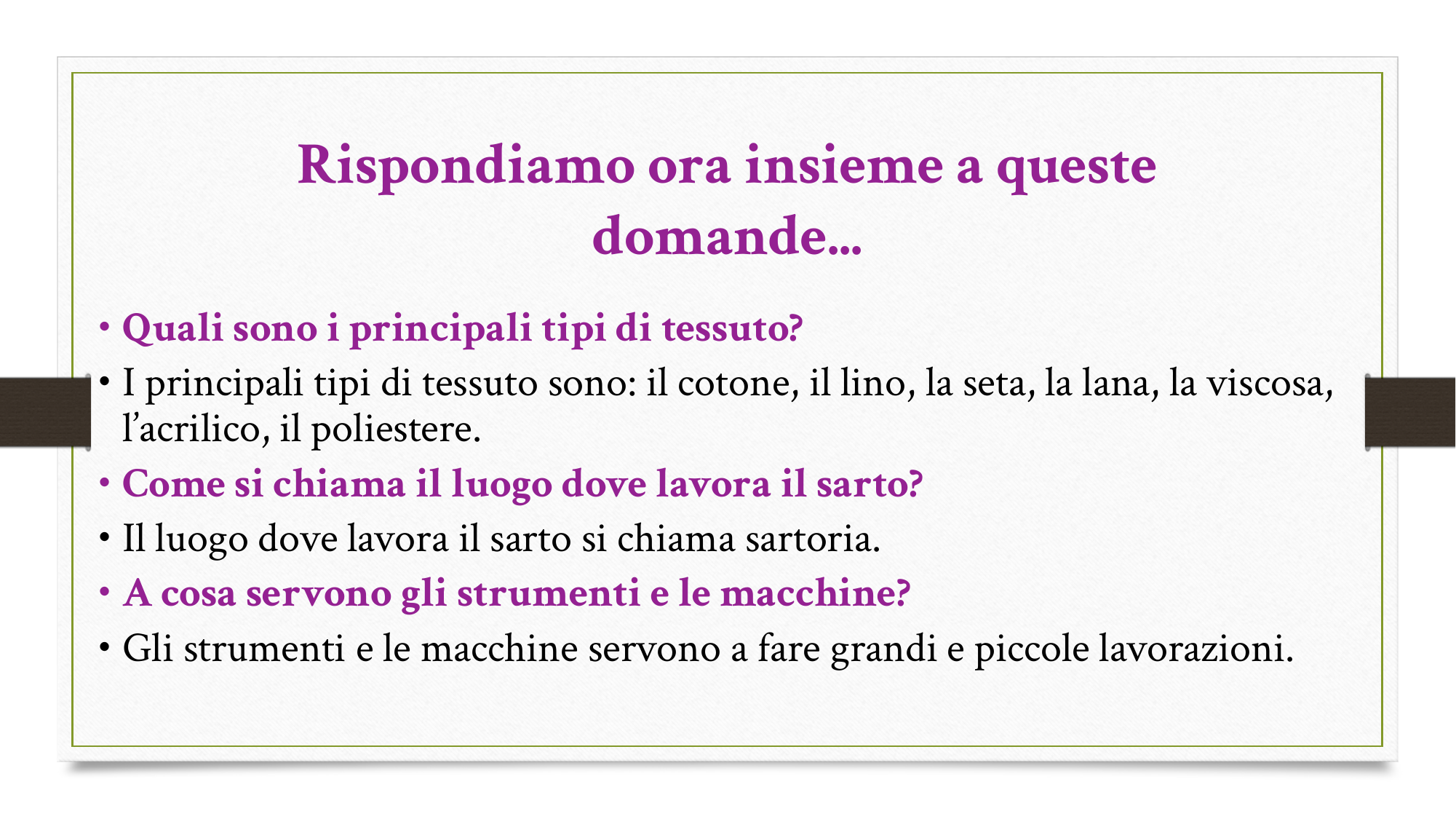

# Rispondiamo ora insieme a queste domande...
Quali sono i principali tipi di tessuto?
I principali tipi di tessuto sono: il cotone, il lino, la seta, la lana, la viscosa, l’acrilico, il poliestere.
Come si chiama il luogo dove lavora il sarto?
Il luogo dove lavora il sarto si chiama sartoria.
A cosa servono gli strumenti e le macchine?
Gli strumenti e le macchine servono a fare grandi e piccole lavorazioni.